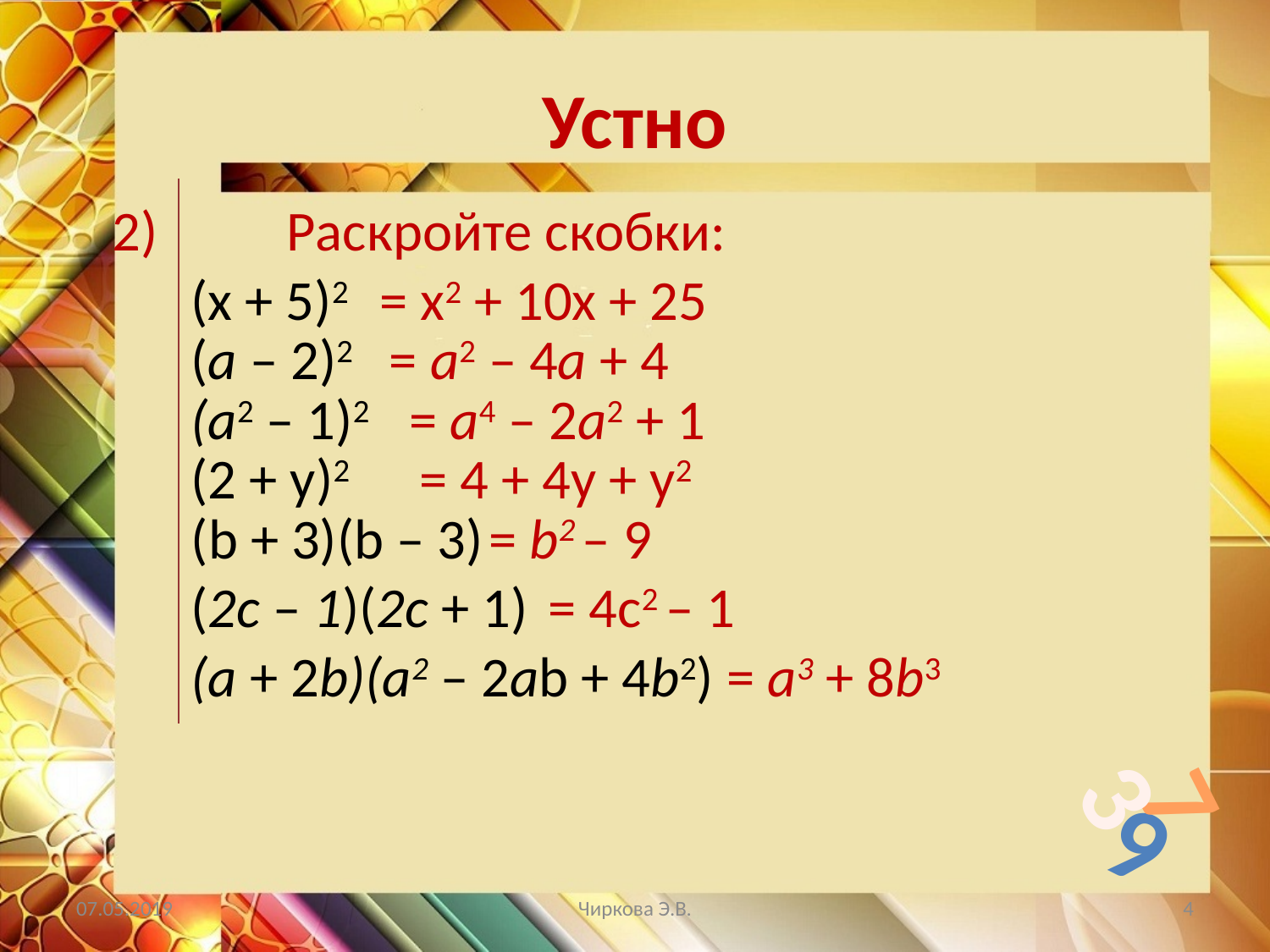

# Устно
2) 	Раскройте скобки:
(х + 5)2
= x2 + 10х + 25
(а – 2)2
= а2 – 4а + 4
(а2 – 1)2
= а4 – 2а2 + 1
(2 + у)2
= 4 + 4у + у2
(b + 3)(b – 3)
= b2 – 9
(2c – 1)(2c + 1)
= 4c2 – 1
(а + 2b)(а2 – 2ab + 4b2)
= а3 + 8b3
3
7
9
07.05.2019
Чиркова Э.В.
4